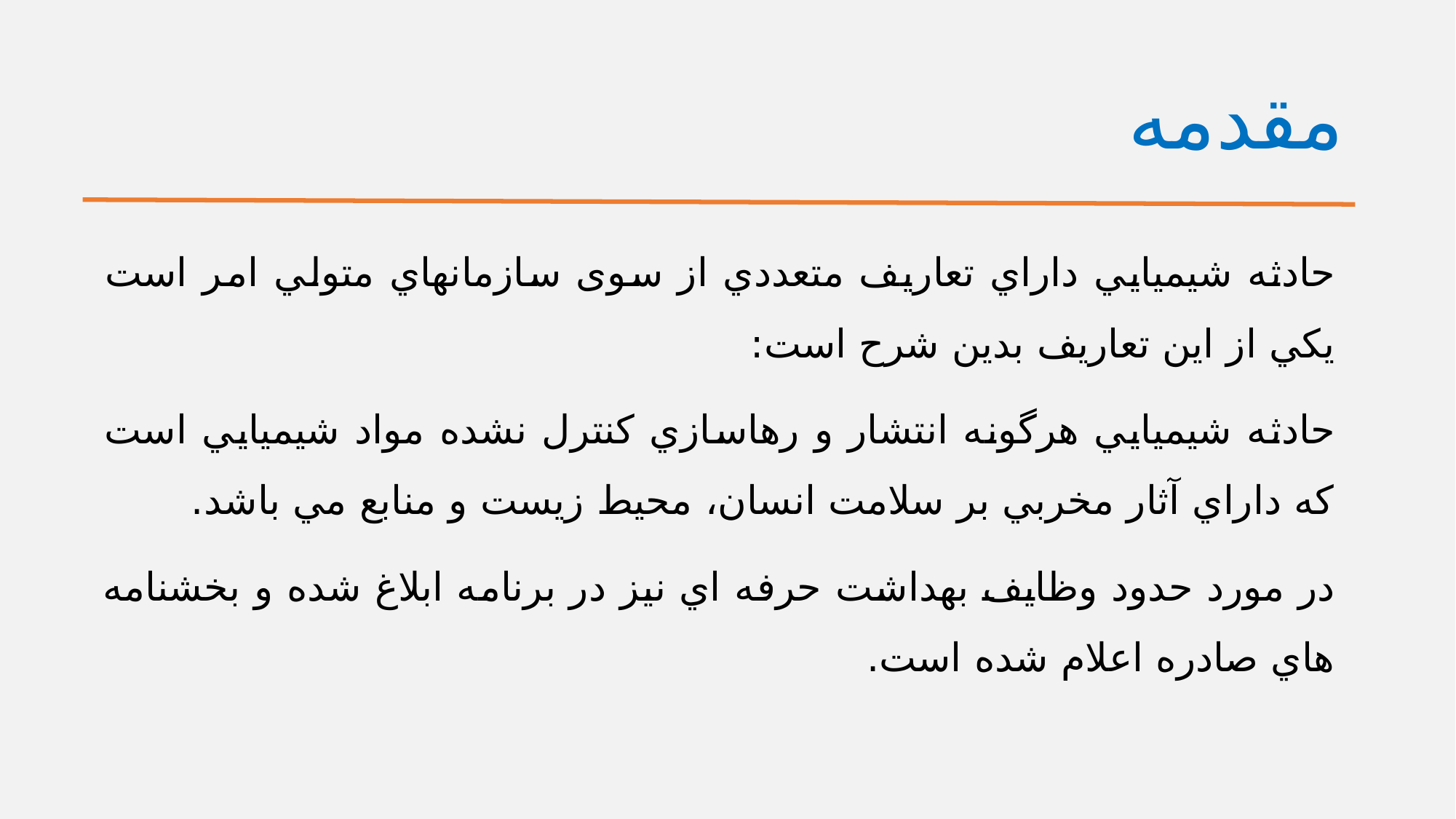

# مقدمه
حادثه شيميايي داراي تعاريف متعددي از سوی سازمانهاي متولي امر است يكي از اين تعاريف بدين شرح است:
حادثه شيميايي هرگونه انتشار و رهاسازي كنترل نشده مواد شيميايي است كه داراي آثار مخربي بر سلامت انسان، محيط زيست و منابع مي باشد.
در مورد حدود وظايف بهداشت حرفه اي نيز در برنامه ابلاغ شده و بخشنامه هاي صادره اعلام شده است.